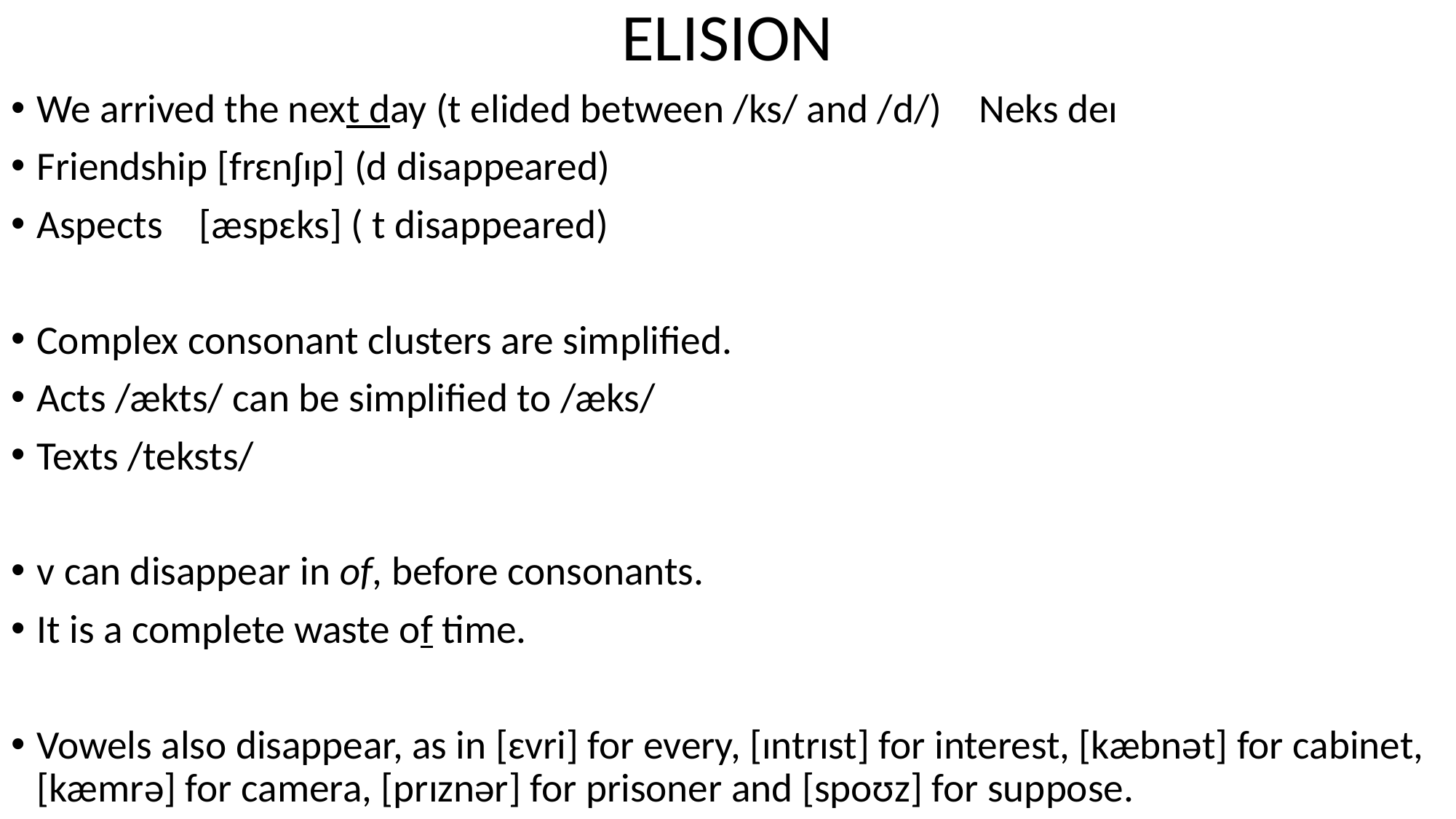

# ELISION
We arrived the next day (t elided between /ks/ and /d/)	 Neks deı
Friendship [frɛnʃɪp] (d disappeared)
Aspects    [æspɛks] ( t disappeared)

Complex consonant clusters are simplified.
Acts /ækts/ can be simplified to /æks/
Texts /teksts/

v can disappear in of, before consonants.
It is a complete waste of time.

Vowels also disappear, as in [ɛvri] for every, [ɪntrɪst] for interest, [kæbnət] for cabinet, [kæmrə] for camera, [prɪznər] for prisoner and [spoʊz] for suppose.